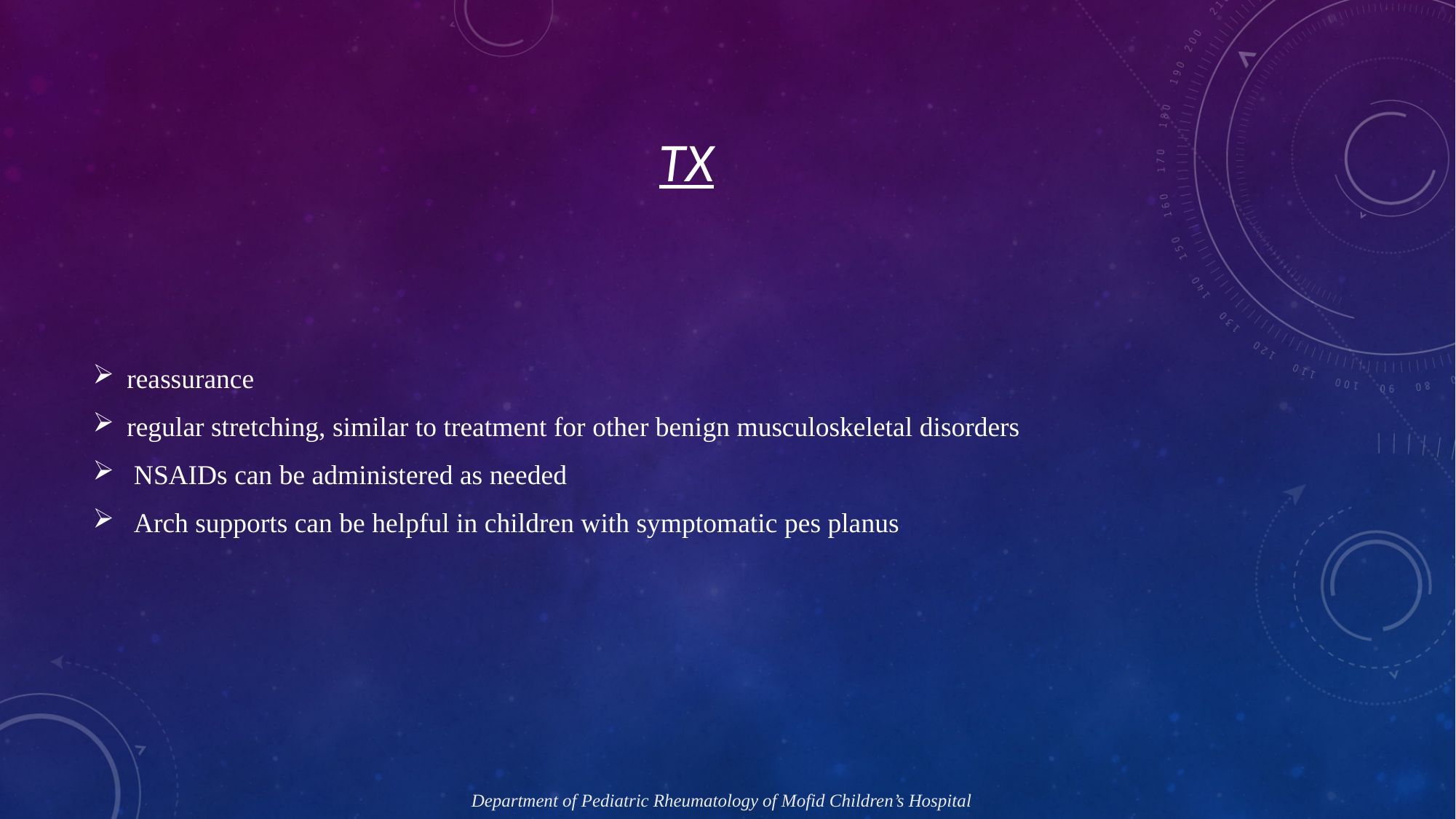

# Tx
reassurance
regular stretching, similar to treatment for other benign musculoskeletal disorders
 NSAIDs can be administered as needed
 Arch supports can be helpful in children with symptomatic pes planus

Department of Pediatric Rheumatology of Mofid Children’s Hospital